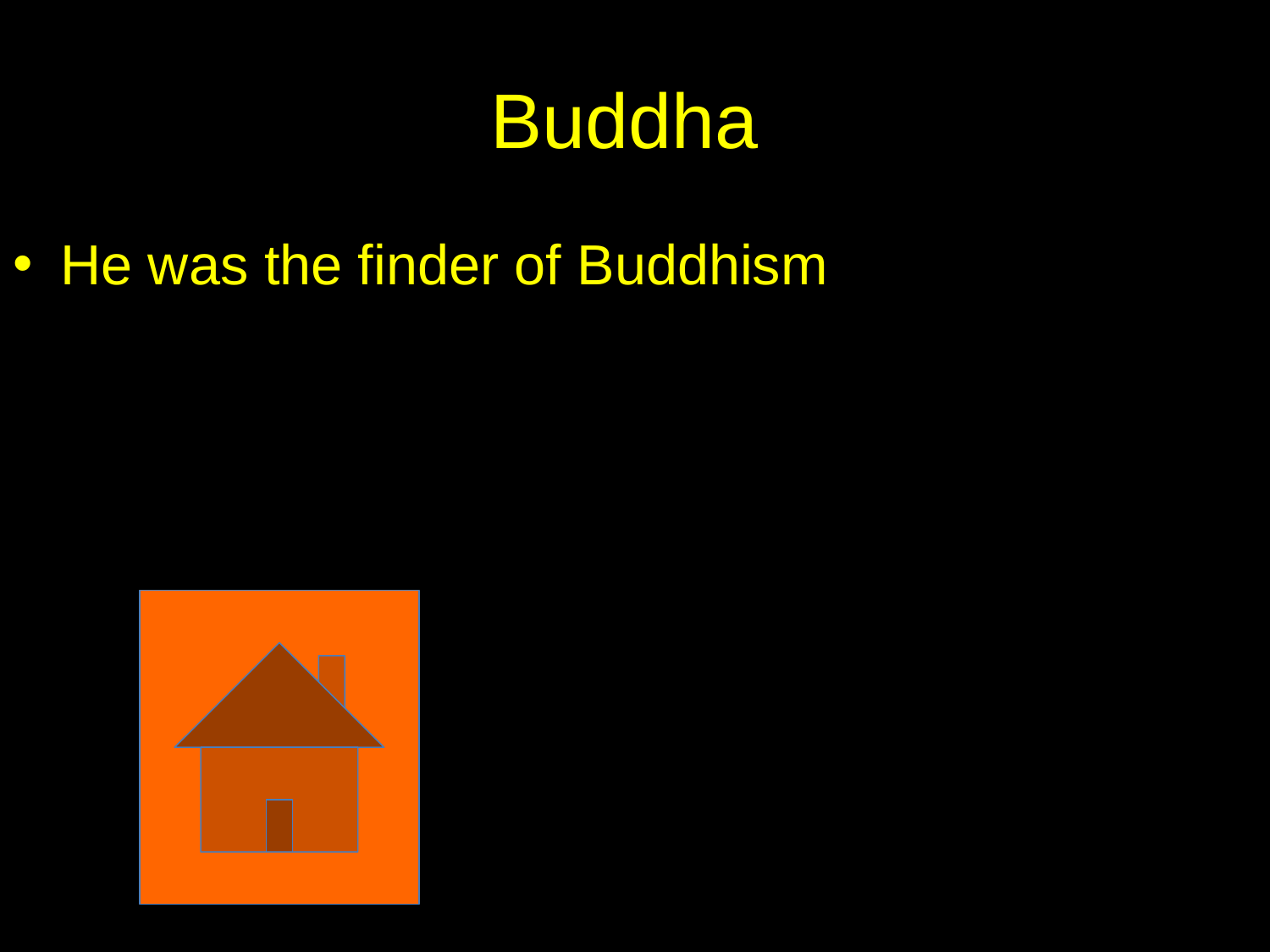

# Buddha
He was the finder of Buddhism